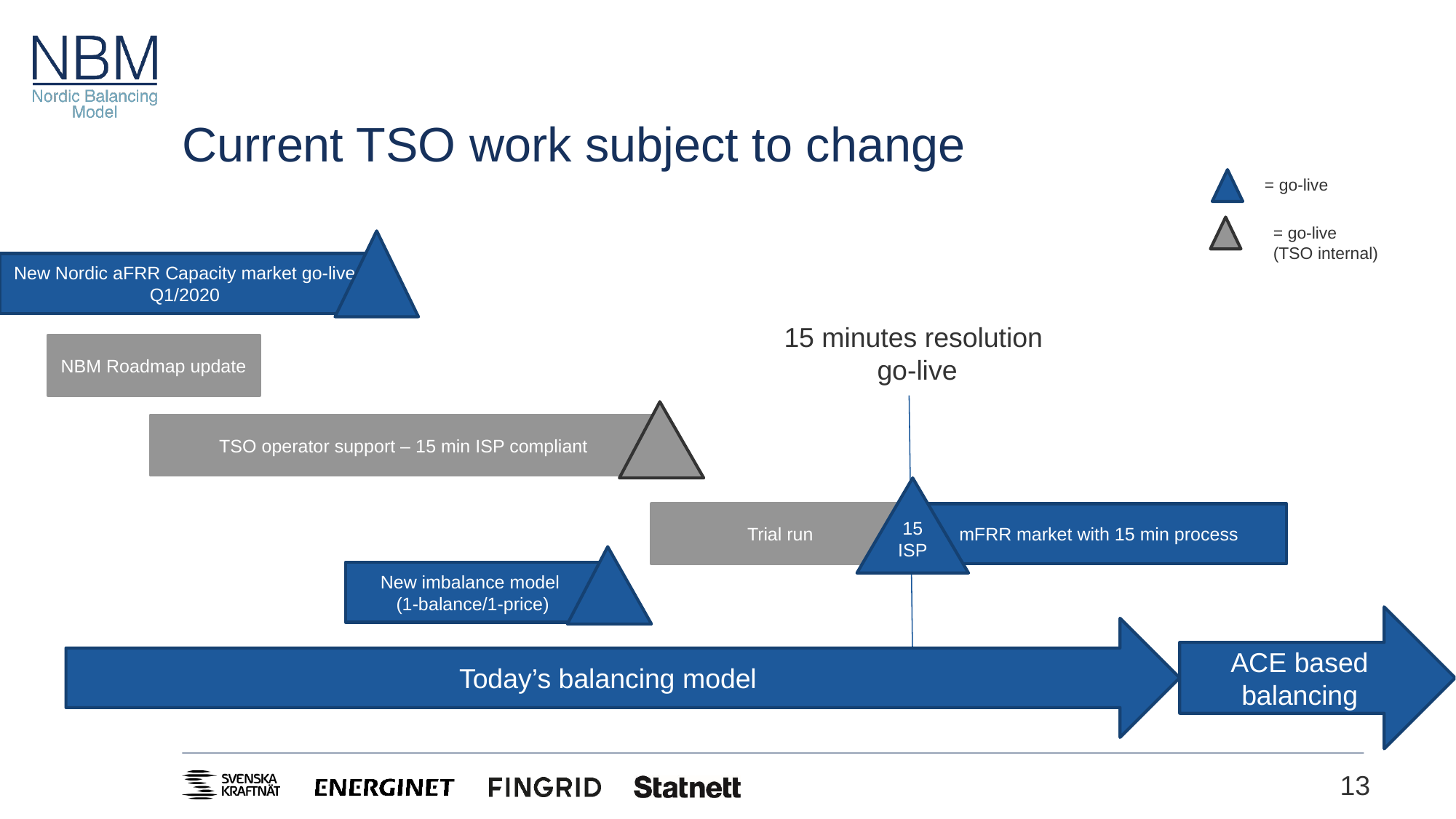

# Current TSO work subject to change
= go-live

= go-live
(TSO internal)

New Nordic aFRR Capacity market go-live Q1/2020
15 minutes resolution
go-live
NBM Roadmap update

TSO operator support – 15 min ISP compliant
15
ISP

Trial run
mFRR market with 15 min process

New imbalance model
(1-balance/1-price)
ACE based balancing
Today’s balancing model